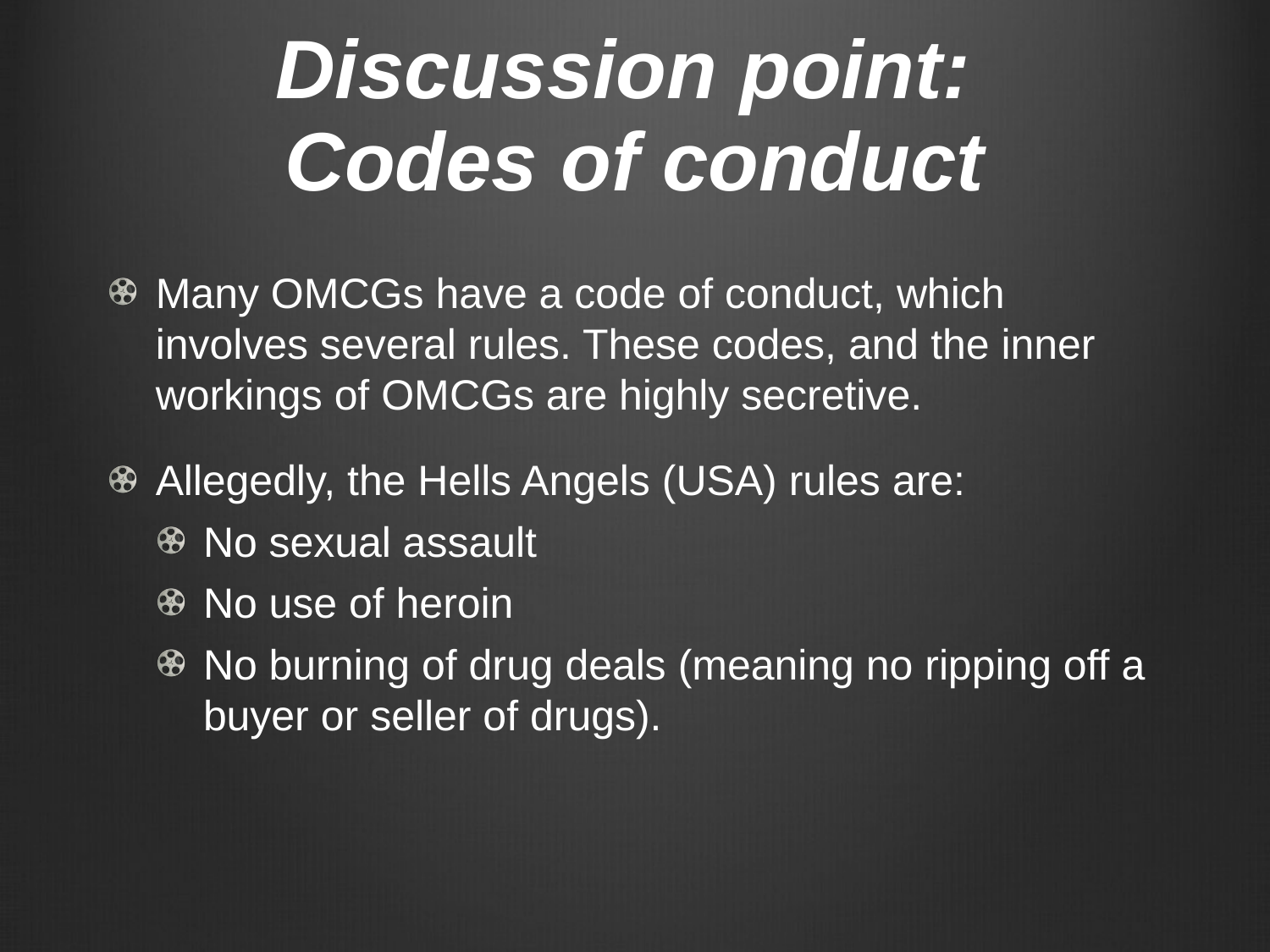

# Discussion point: Codes of conduct
Many OMCGs have a code of conduct, which involves several rules. These codes, and the inner workings of OMCGs are highly secretive.
Allegedly, the Hells Angels (USA) rules are:
No sexual assault
No use of heroin
No burning of drug deals (meaning no ripping off a buyer or seller of drugs).